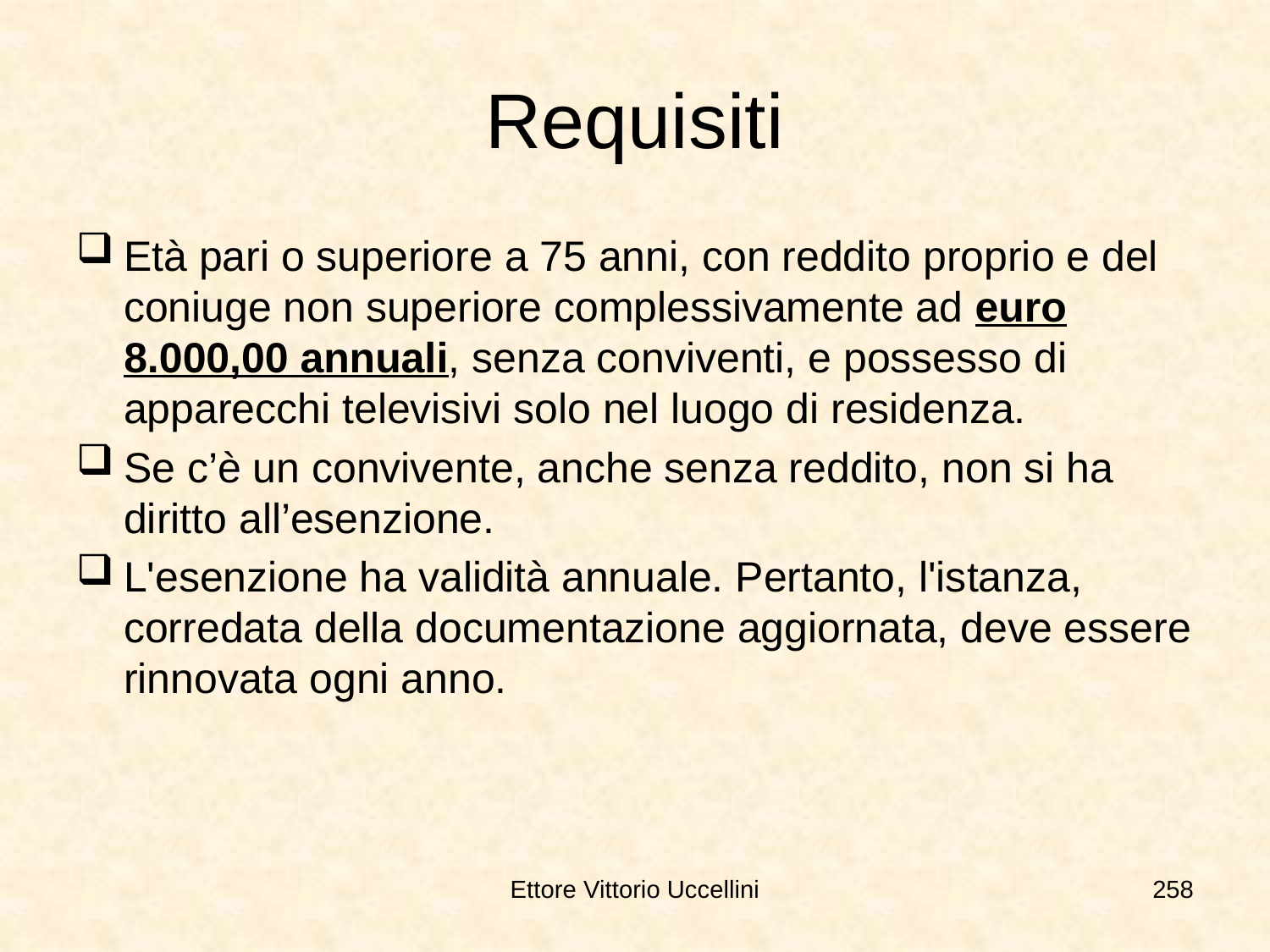

# Requisiti
Età pari o superiore a 75 anni, con reddito proprio e del coniuge non superiore complessivamente ad euro 8.000,00 annuali, senza conviventi, e possesso di apparecchi televisivi solo nel luogo di residenza.
Se c’è un convivente, anche senza reddito, non si ha diritto all’esenzione.
L'esenzione ha validità annuale. Pertanto, l'istanza, corredata della documentazione aggiornata, deve essere rinnovata ogni anno.
Ettore Vittorio Uccellini
258